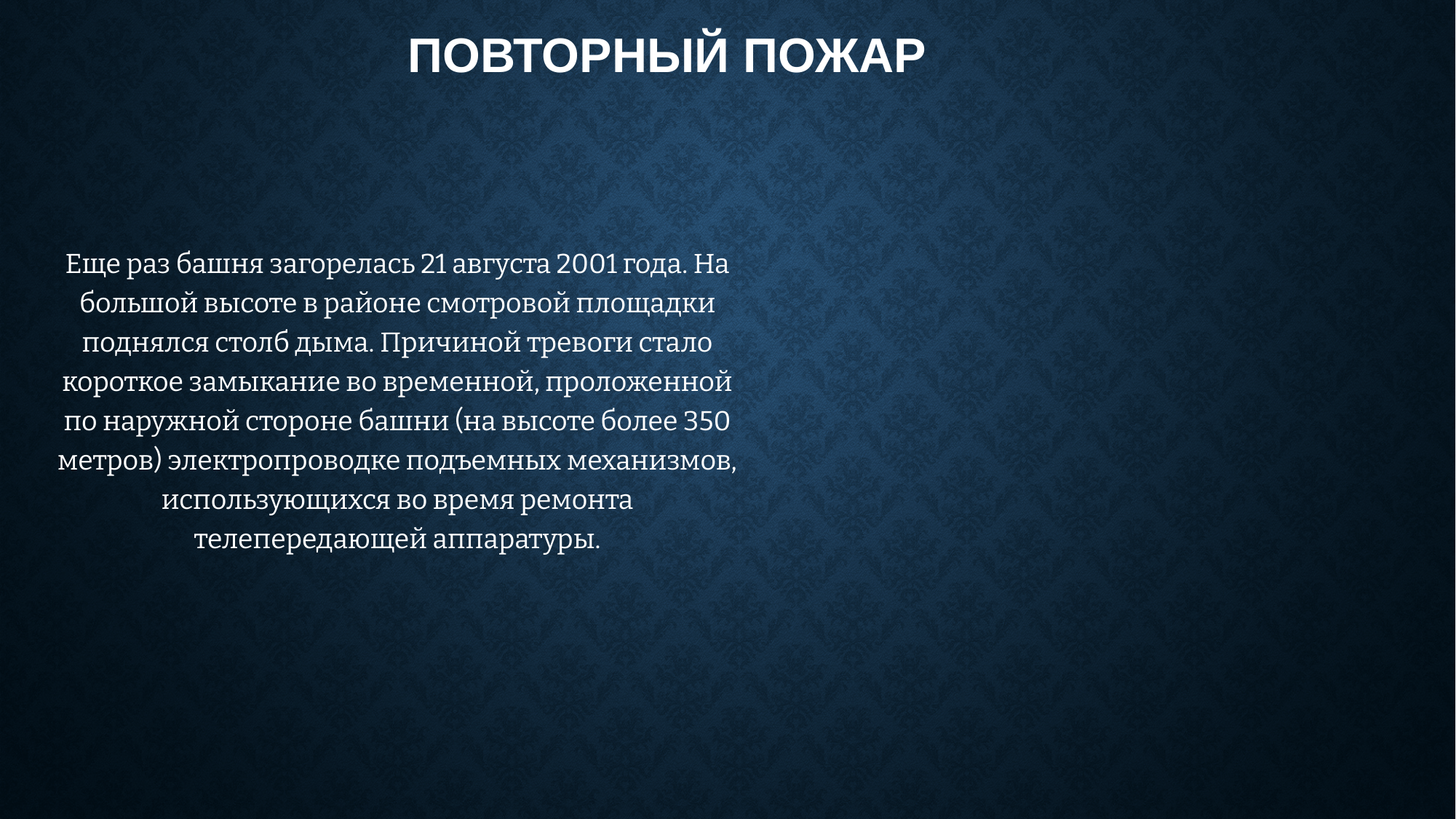

# Повторный пожар
Еще раз башня загорелась 21 августа 2001 года. На большой высоте в районе смотровой площадки поднялся столб дыма. Причиной тревоги стало короткое замыкание во временной, проложенной по наружной стороне башни (на высоте более 350 метров) электропроводке подъемных механизмов, использующихся во время ремонта телепередающей аппаратуры.